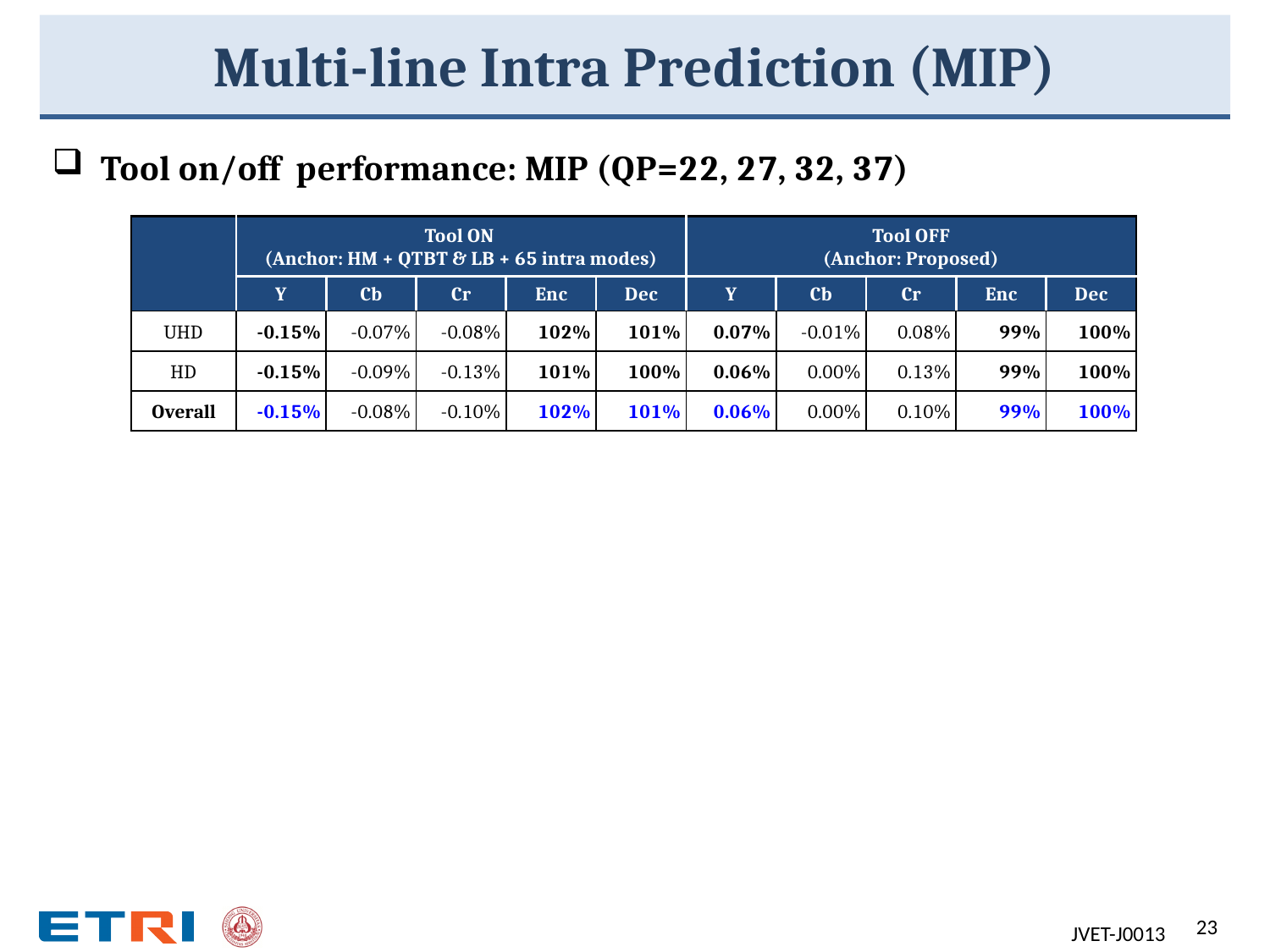

# Multi-line Intra Prediction (MIP)
Tool on/off  performance: MIP (QP=22, 27, 32, 37)

|  | Tool ON (Anchor: HM + QTBT & LB + 65 intra modes) |  |  |  |  | Tool OFF (Anchor: Proposed) |  |  |  |  |
| --- | --- | --- | --- | --- | --- | --- | --- | --- | --- | --- |
|  | Y | Cb | Cr | Enc | Dec | Y | Cb | Cr | Enc | Dec |
| UHD | -0.15% | -0.07% | -0.08% | 102% | 101% | 0.07% | -0.01% | 0.08% | 99% | 100% |
| HD | -0.15% | -0.09% | -0.13% | 101% | 100% | 0.06% | 0.00% | 0.13% | 99% | 100% |
| Overall | -0.15% | -0.08% | -0.10% | 102% | 101% | 0.06% | 0.00% | 0.10% | 99% | 100% |
23